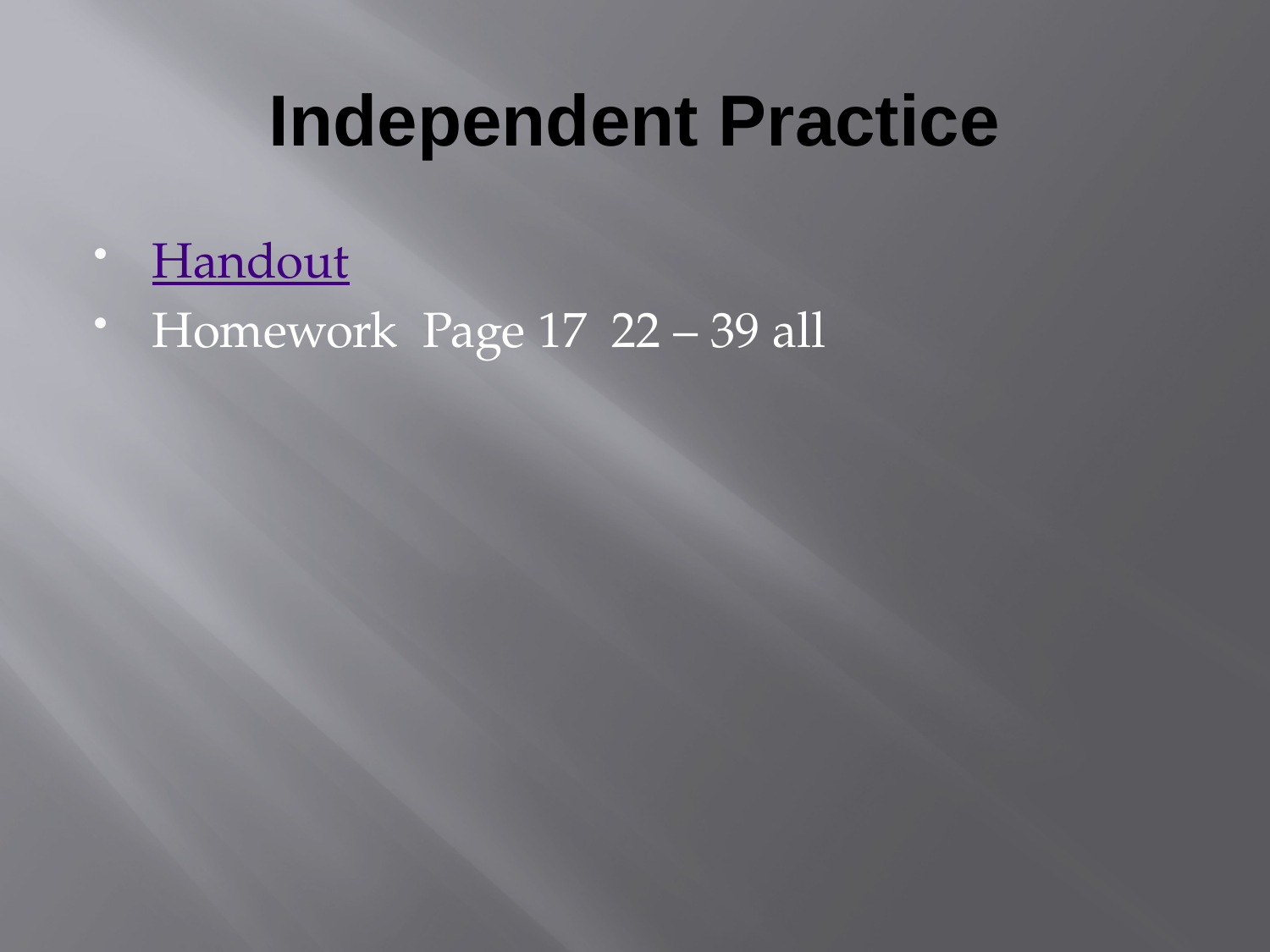

# Independent Practice
Handout
Homework  Page 17  22 – 39 all